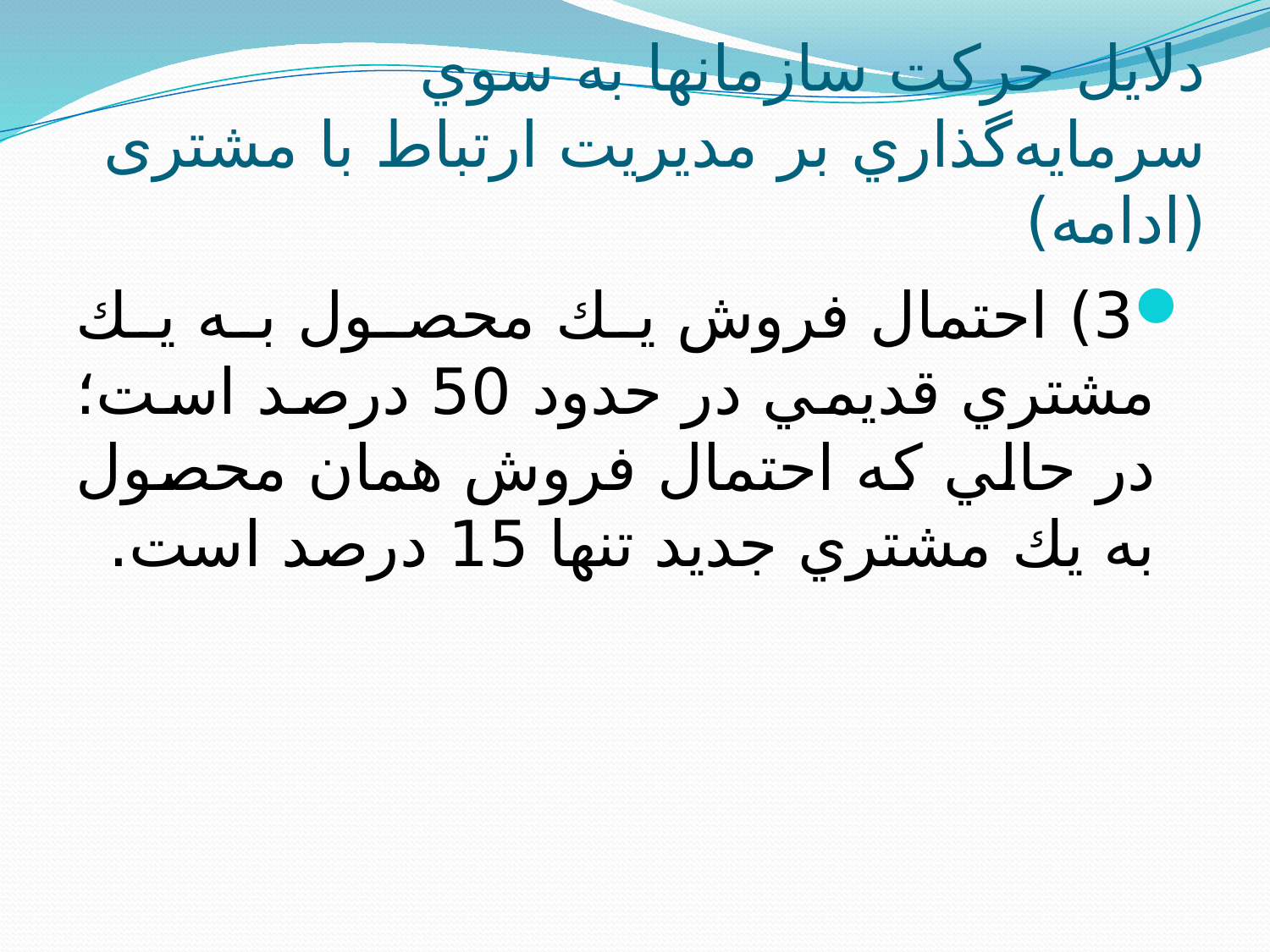

# دلايل حرکت سازمان‏ها به سوي سرمايه‌گذاري بر مديريت ارتباط با مشتری (ادامه)
3) احتمال فروش يك محصول به يك مشتري قديمي در حدود 50 درصد است؛ در حالي كه احتمال فروش همان محصول به يك مشتري جديد تنها 15 درصد است.